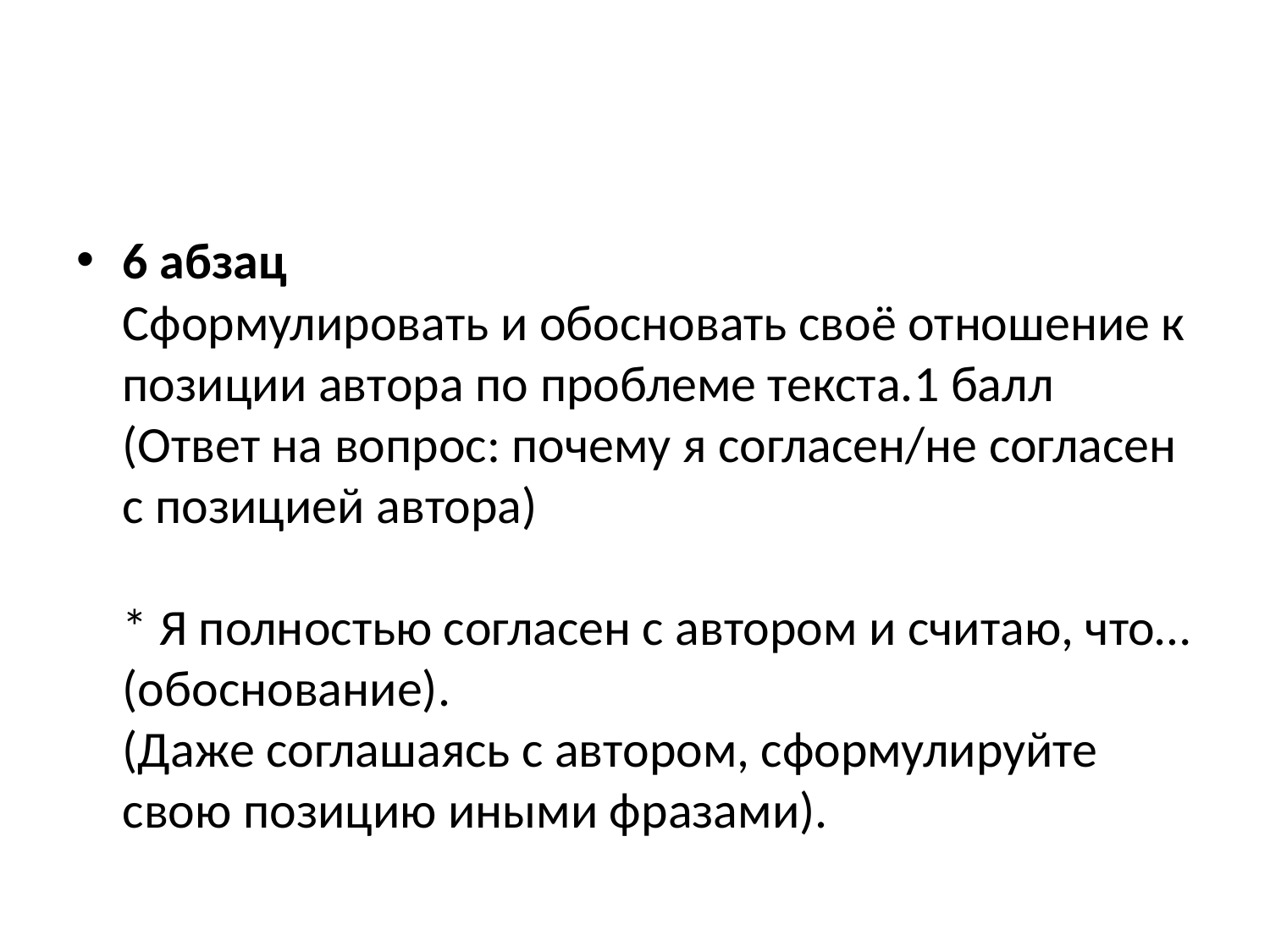

#
6 абзац
Сформулировать и обосновать своё отношение к позиции автора по проблеме текста.1 балл (Ответ на вопрос: почему я согласен/не согласен с позицией автора)
* Я полностью согласен с автором и считаю, что…(обоснование).
(Даже соглашаясь с автором, сформулируйте свою позицию иными фразами).